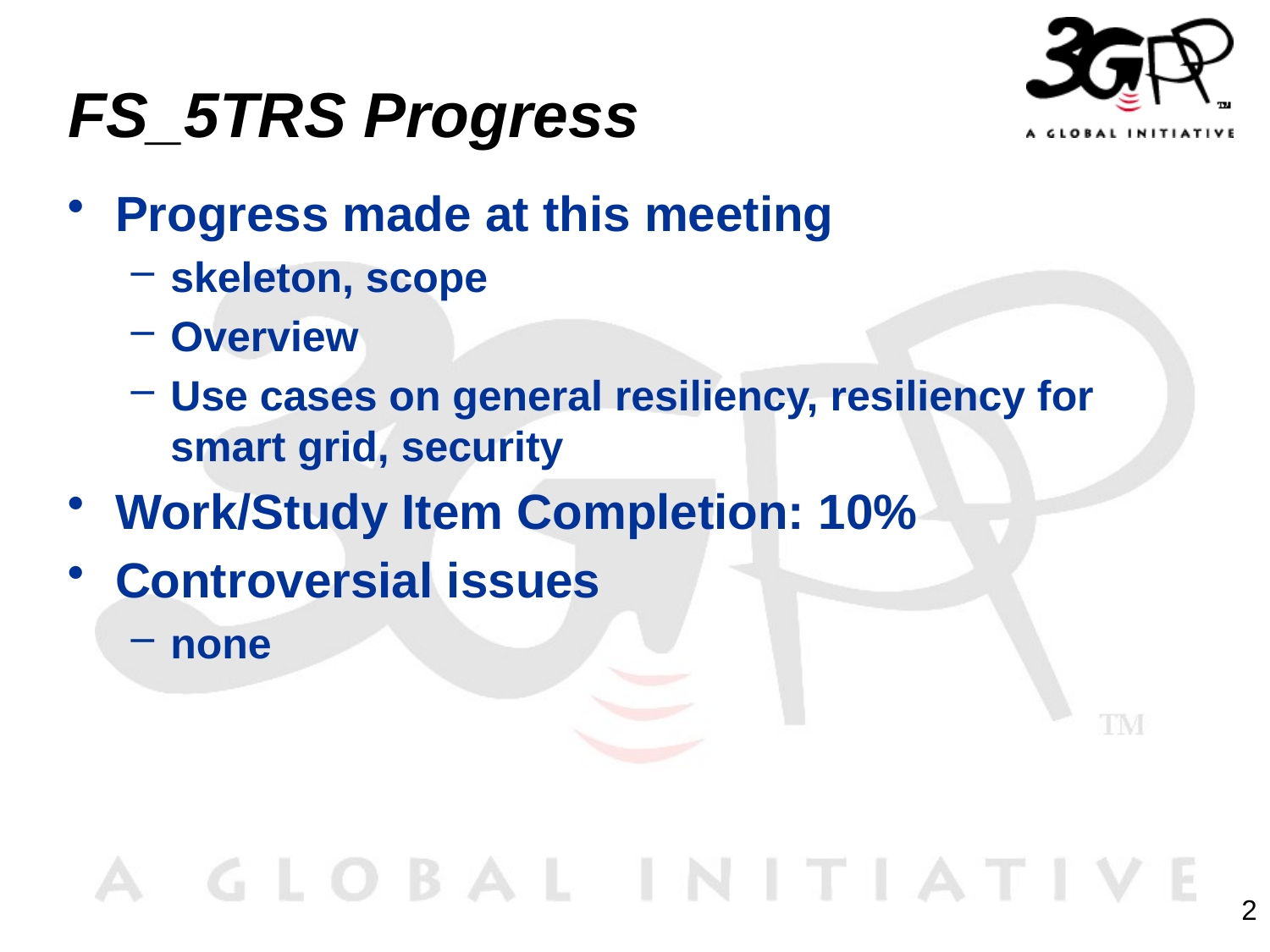

# FS_5TRS Progress
Progress made at this meeting
skeleton, scope
Overview
Use cases on general resiliency, resiliency for smart grid, security
Work/Study Item Completion: 10%
Controversial issues
none
2